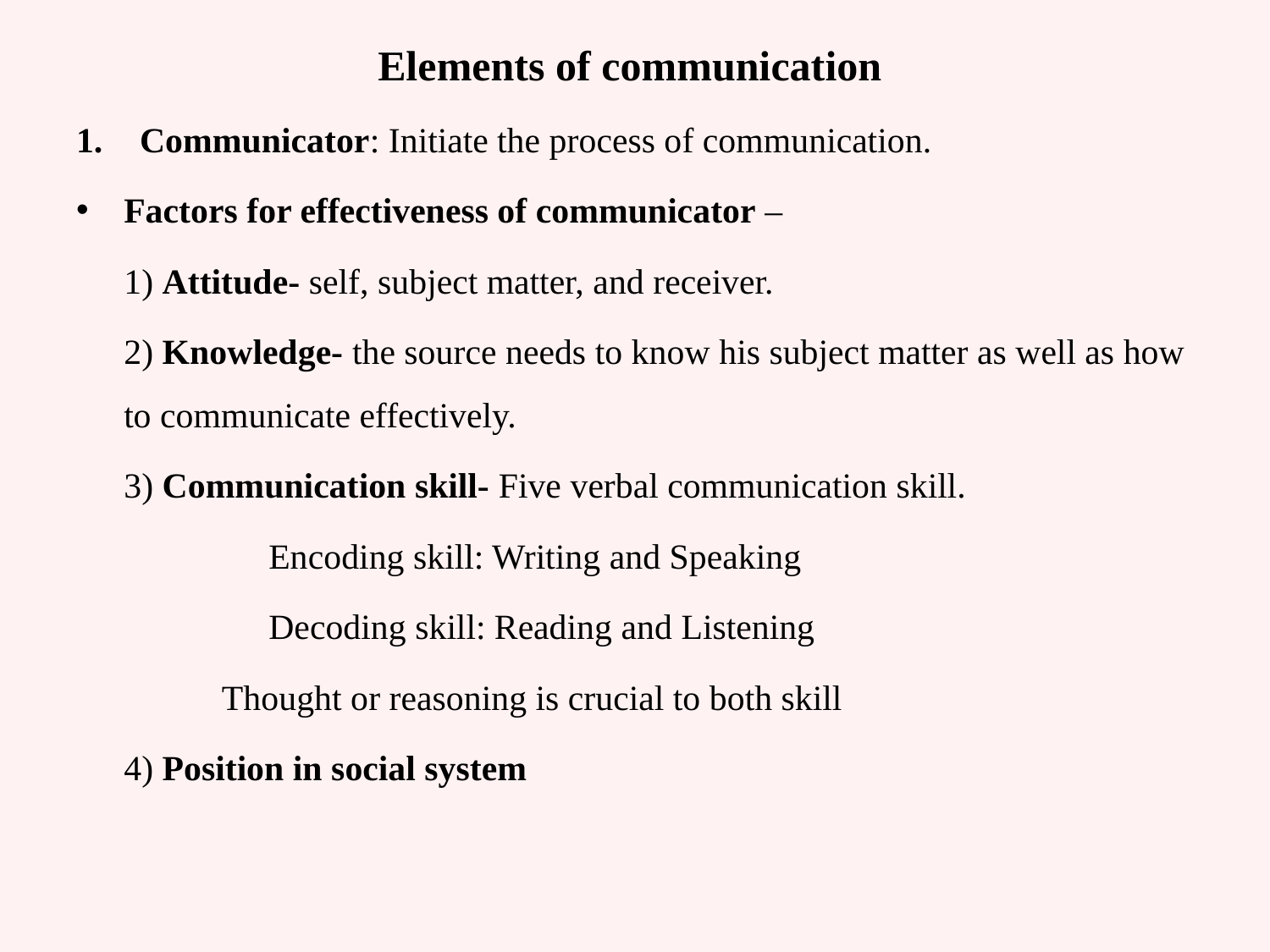

Elements of communication
Communicator: Initiate the process of communication.
Factors for effectiveness of communicator –
	1) Attitude- self, subject matter, and receiver.
	2) Knowledge- the source needs to know his subject matter as well as how to communicate effectively.
	3) Communication skill- Five verbal communication skill.
		  Encoding skill: Writing and Speaking
		  Decoding skill: Reading and Listening
	           Thought or reasoning is crucial to both skill
	4) Position in social system